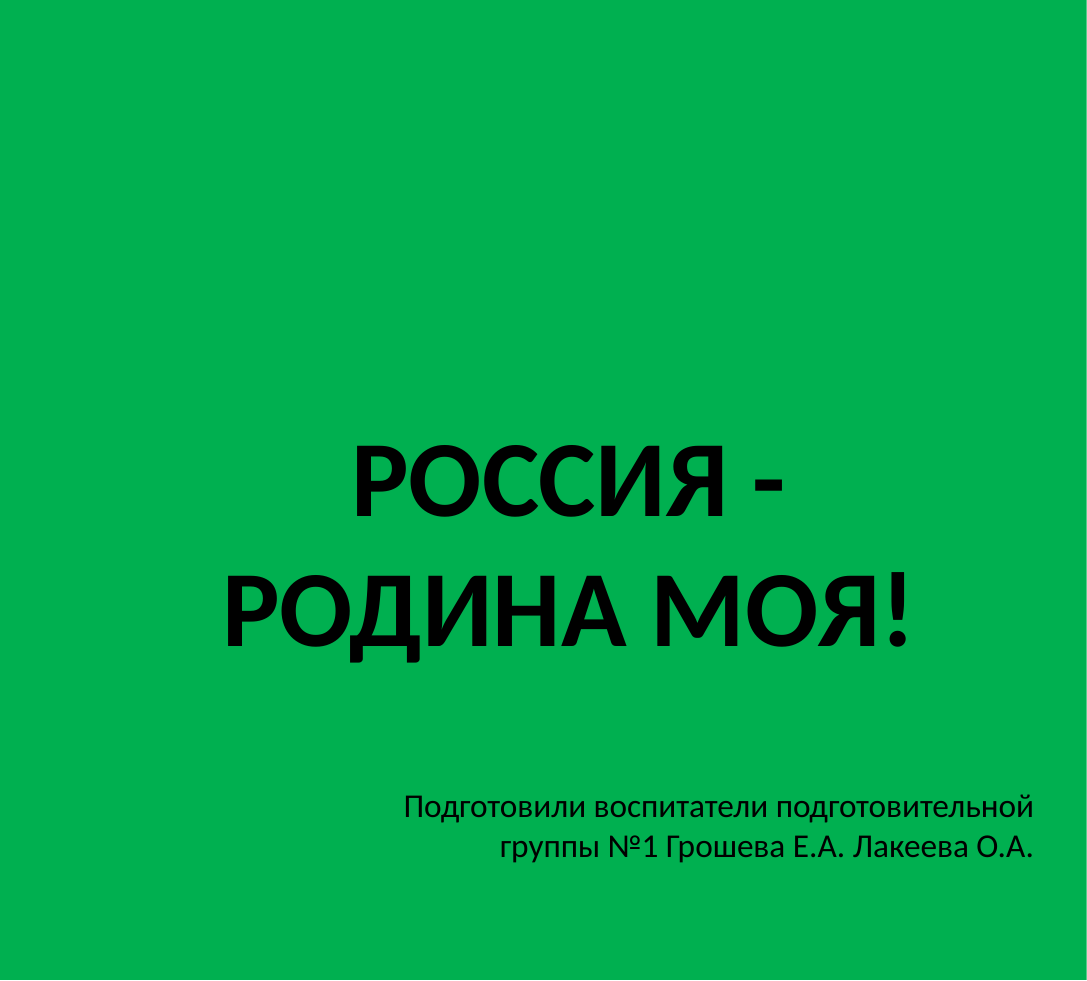

РОССИЯ -РОДИНА МОЯ!
Подготовили воспитатели подготовительной группы №1 Грошева Е.А. Лакеева О.А.